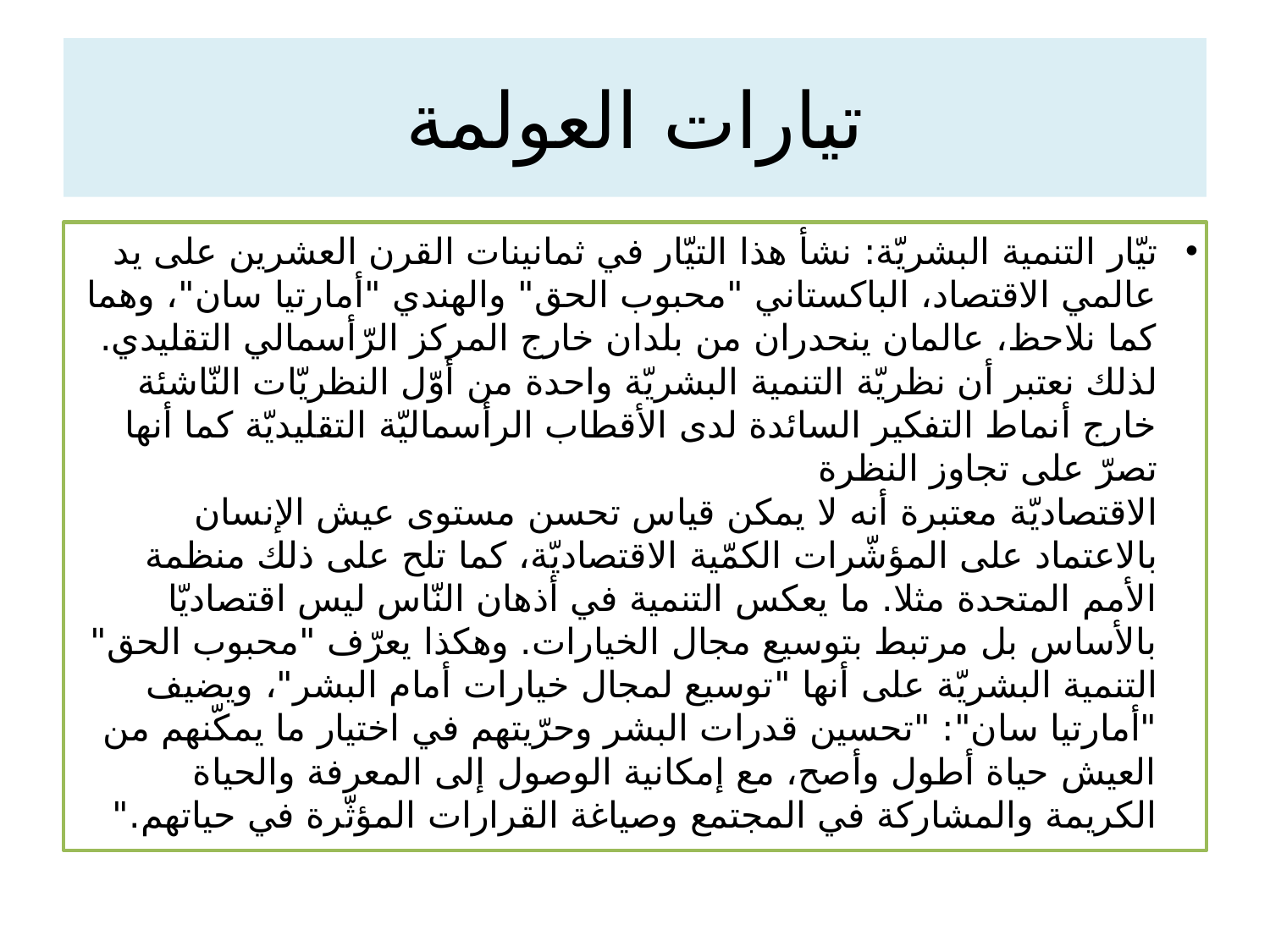

# تيارات العولمة
تيّار التنمية البشريّة: نشأ هذا التيّار في ثمانينات القرن العشرين على يد عالمي الاقتصاد، الباكستاني "محبوب الحق" والهندي "أمارتيا سان"، وهما كما نلاحظ، عالمان ينحدران من بلدان خارج المركز الرّأسمالي التقليدي. لذلك نعتبر أن نظريّة التنمية البشريّة واحدة من أوّل النظريّات النّاشئة خارج أنماط التفكير السائدة لدى الأقطاب الرأسماليّة التقليديّة كما أنها تصرّ على تجاوز النظرة
الاقتصاديّة معتبرة أنه لا يمكن قياس تحسن مستوى عيش الإنسان بالاعتماد على المؤشّرات الكمّية الاقتصاديّة، كما تلح على ذلك منظمة الأمم المتحدة مثلا. ما يعكس التنمية في أذهان النّاس ليس اقتصاديّا بالأساس بل مرتبط بتوسيع مجال الخيارات. وهكذا يعرّف "محبوب الحق" التنمية البشريّة على أنها "توسيع لمجال خيارات أمام البشر"، ويضيف "أمارتيا سان": "تحسين قدرات البشر وحرّيتهم في اختيار ما يمكّنهم من العيش حياة أطول وأصح، مع إمكانية الوصول إلى المعرفة والحياة الكريمة والمشاركة في المجتمع وصياغة القرارات المؤثّرة في حياتهم."